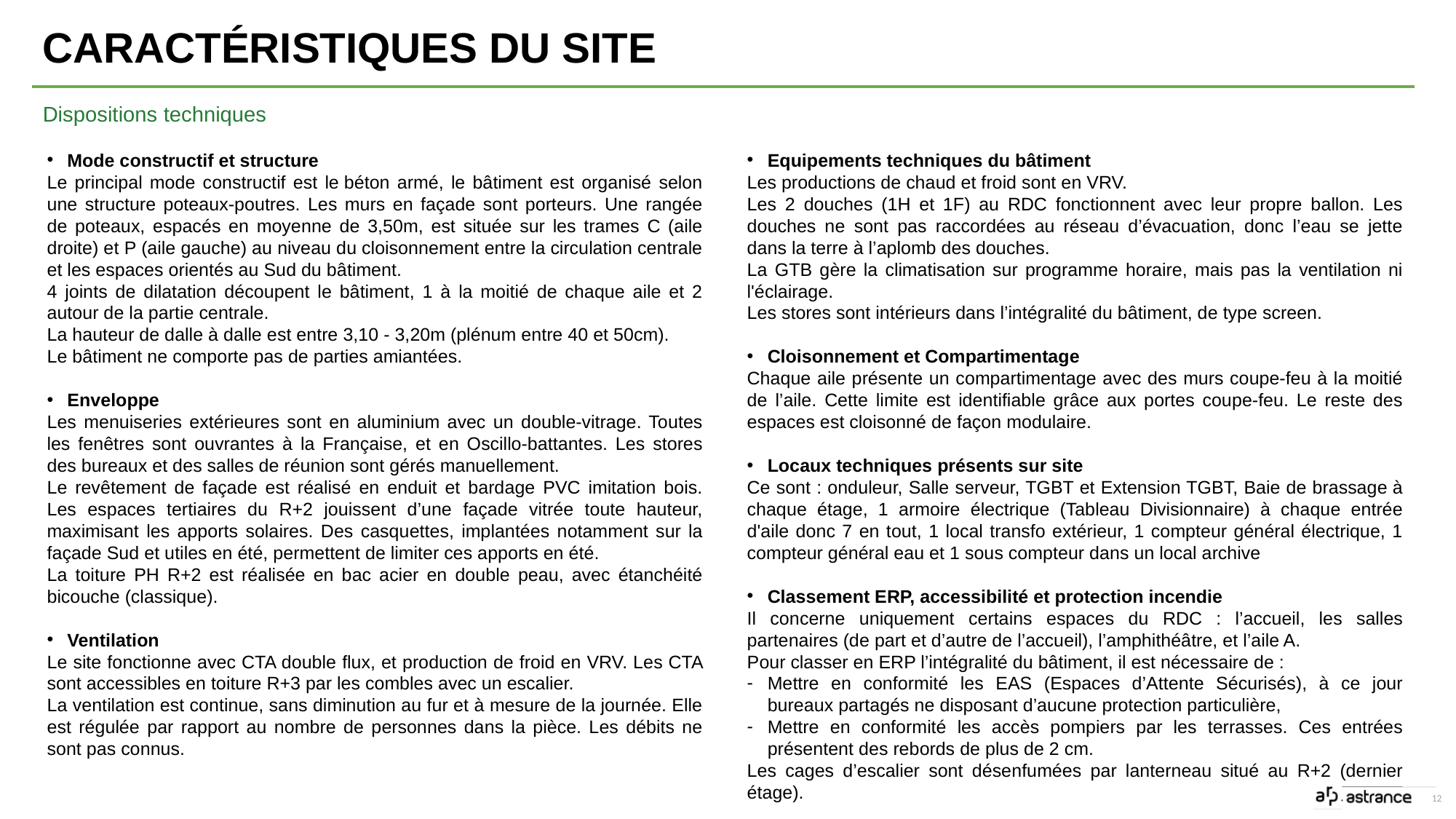

Caractéristiques du site
Dispositions techniques
Mode constructif et structure
Le principal mode constructif est le béton armé, le bâtiment est organisé selon une structure poteaux-poutres. Les murs en façade sont porteurs. Une rangée de poteaux, espacés en moyenne de 3,50m, est située sur les trames C (aile droite) et P (aile gauche) au niveau du cloisonnement entre la circulation centrale et les espaces orientés au Sud du bâtiment.
4 joints de dilatation découpent le bâtiment, 1 à la moitié de chaque aile et 2 autour de la partie centrale.
La hauteur de dalle à dalle est entre 3,10 - 3,20m (plénum entre 40 et 50cm).
Le bâtiment ne comporte pas de parties amiantées.

Enveloppe
Les menuiseries extérieures sont en aluminium avec un double-vitrage. Toutes les fenêtres sont ouvrantes à la Française, et en Oscillo-battantes. Les stores des bureaux et des salles de réunion sont gérés manuellement.
Le revêtement de façade est réalisé en enduit et bardage PVC imitation bois. Les espaces tertiaires du R+2 jouissent d’une façade vitrée toute hauteur, maximisant les apports solaires. Des casquettes, implantées notamment sur la façade Sud et utiles en été, permettent de limiter ces apports en été.
La toiture PH R+2 est réalisée en bac acier en double peau, avec étanchéité bicouche (classique).

Ventilation
Le site fonctionne avec CTA double flux, et production de froid en VRV. Les CTA sont accessibles en toiture R+3 par les combles avec un escalier.
La ventilation est continue, sans diminution au fur et à mesure de la journée. Elle est régulée par rapport au nombre de personnes dans la pièce. Les débits ne sont pas connus.

Equipements techniques du bâtiment
Les productions de chaud et froid sont en VRV.
Les 2 douches (1H et 1F) au RDC fonctionnent avec leur propre ballon. Les douches ne sont pas raccordées au réseau d’évacuation, donc l’eau se jette dans la terre à l’aplomb des douches.
La GTB gère la climatisation sur programme horaire, mais pas la ventilation ni l'éclairage.
Les stores sont intérieurs dans l’intégralité du bâtiment, de type screen.

Cloisonnement et Compartimentage
Chaque aile présente un compartimentage avec des murs coupe-feu à la moitié de l’aile. Cette limite est identifiable grâce aux portes coupe-feu. Le reste des espaces est cloisonné de façon modulaire.

Locaux techniques présents sur site
Ce sont : onduleur, Salle serveur, TGBT et Extension TGBT, Baie de brassage à chaque étage, 1 armoire électrique (Tableau Divisionnaire) à chaque entrée d'aile donc 7 en tout, 1 local transfo extérieur, 1 compteur général électrique, 1 compteur général eau et 1 sous compteur dans un local archive

Classement ERP, accessibilité et protection incendie
Il concerne uniquement certains espaces du RDC : l’accueil, les salles partenaires (de part et d’autre de l’accueil), l’amphithéâtre, et l’aile A.
Pour classer en ERP l’intégralité du bâtiment, il est nécessaire de :
Mettre en conformité les EAS (Espaces d’Attente Sécurisés), à ce jour bureaux partagés ne disposant d’aucune protection particulière,
Mettre en conformité les accès pompiers par les terrasses. Ces entrées présentent des rebords de plus de 2 cm.
Les cages d’escalier sont désenfumées par lanterneau situé au R+2 (dernier étage).

12